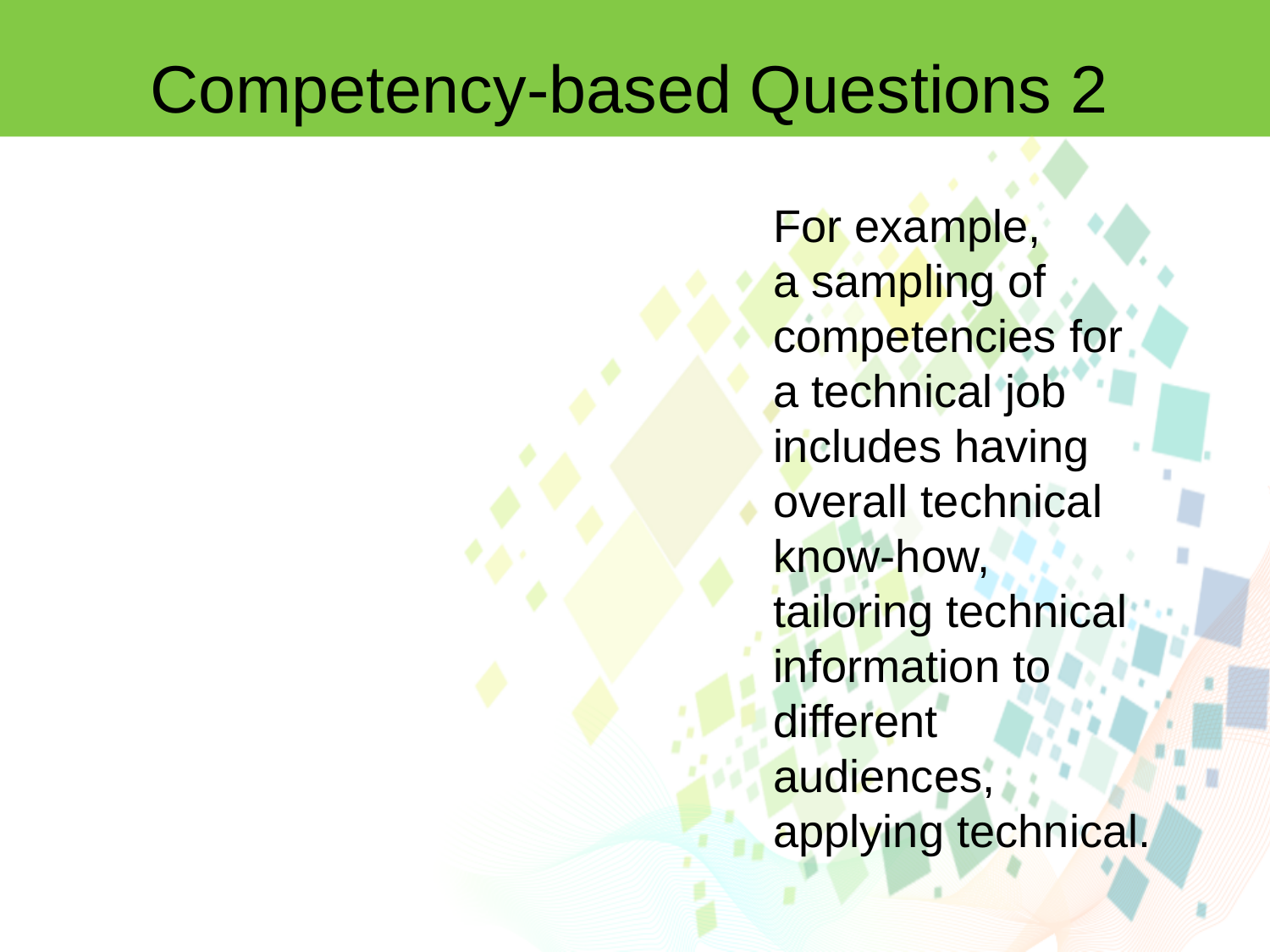

Competency-based Questions 2
For example,
a sampling of competencies for a technical job includes having overall technical
know-how, tailoring technical information to different audiences, applying technical.